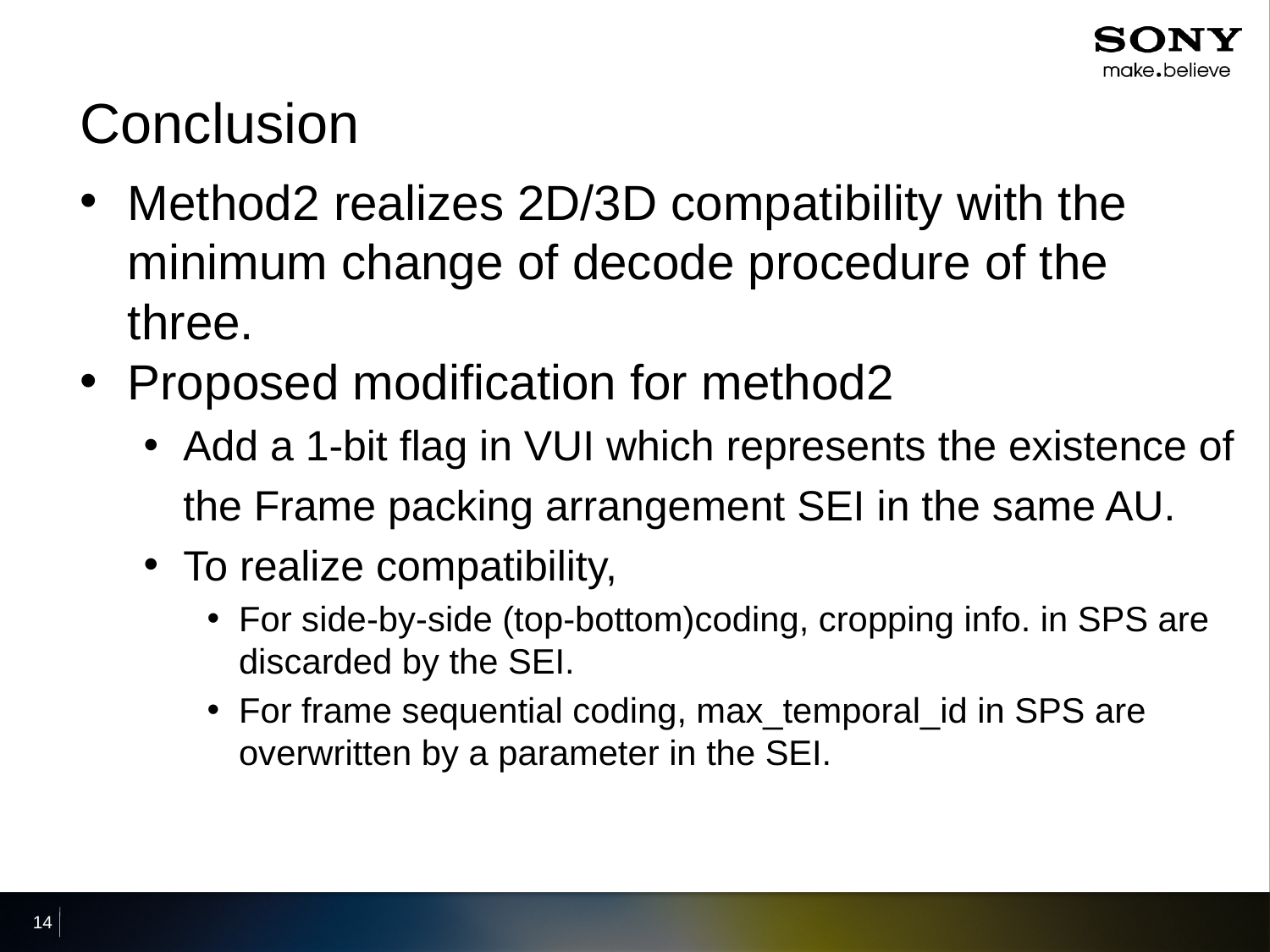

# Conclusion
Method2 realizes 2D/3D compatibility with the minimum change of decode procedure of the three.
Proposed modification for method2
Add a 1-bit flag in VUI which represents the existence of the Frame packing arrangement SEI in the same AU.
To realize compatibility,
For side-by-side (top-bottom)coding, cropping info. in SPS are discarded by the SEI.
For frame sequential coding, max_temporal_id in SPS are overwritten by a parameter in the SEI.

14